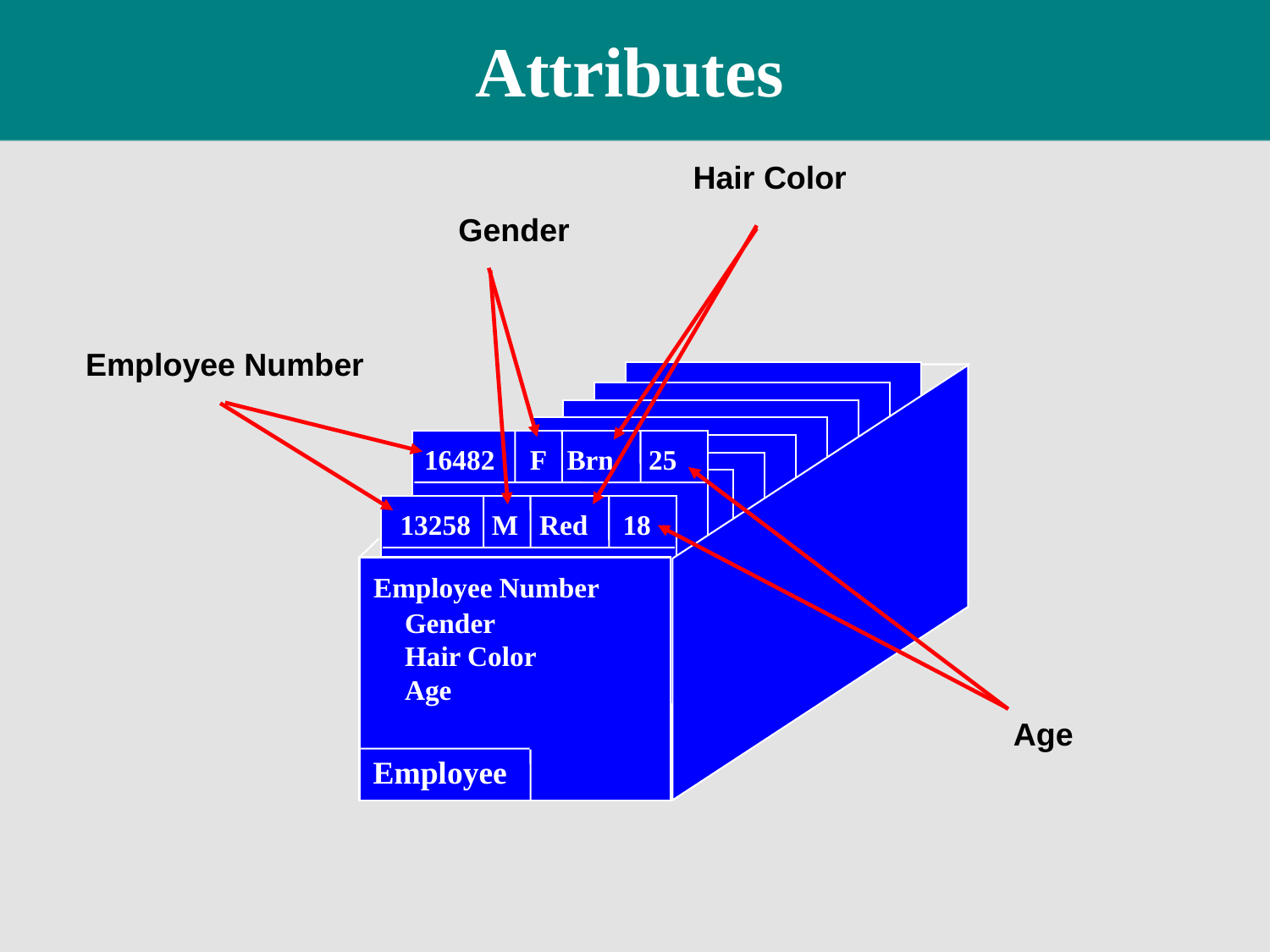

# Attributes
Hair Color
Gender

Employee Number

16482     F   Brn     25

13258   M   Red     18

Employee Number
Gender
Hair Color
Age
Employee

Age